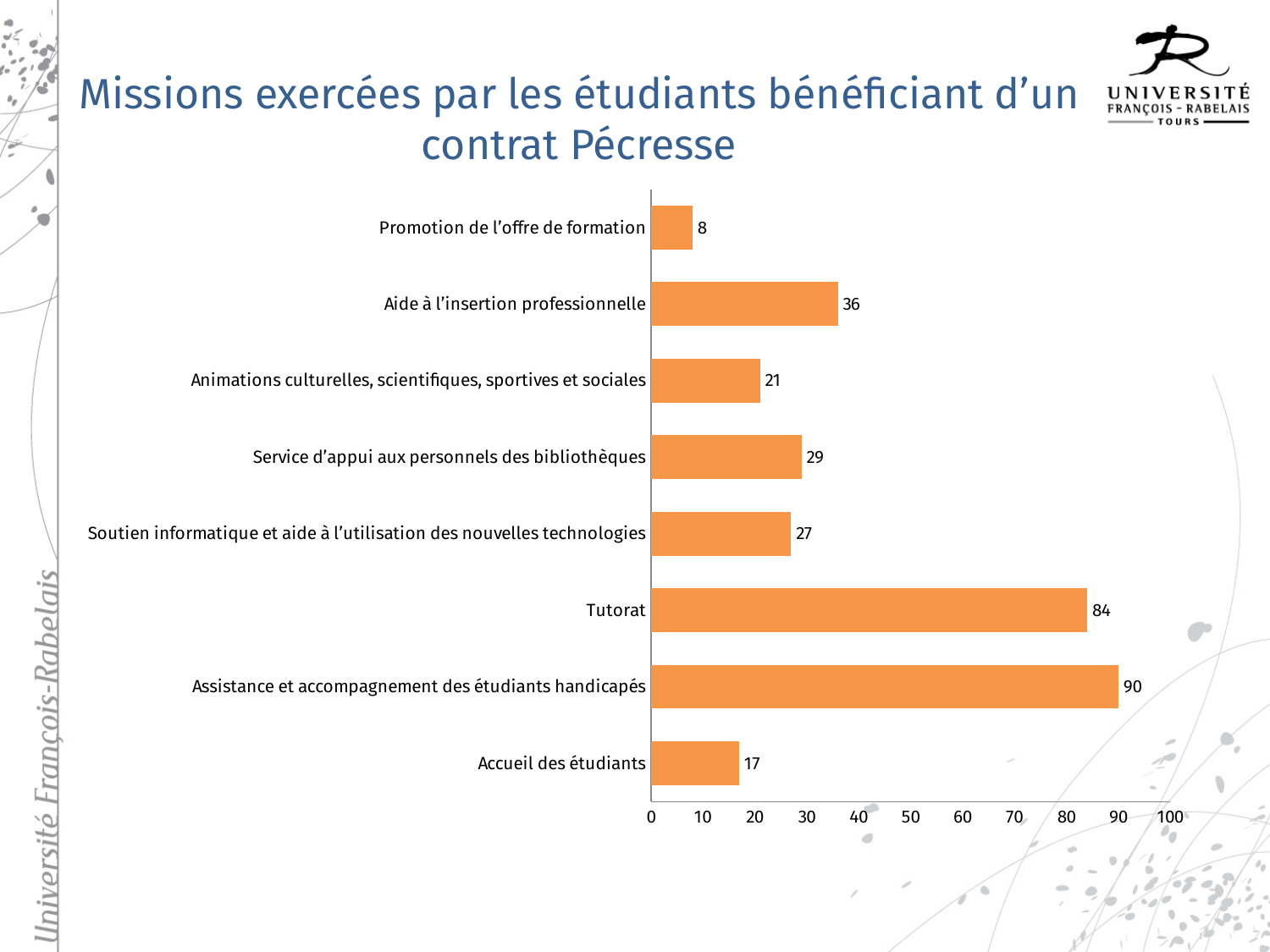

# Missions exercées par les étudiants bénéficiant d’un contrat Pécresse

### Chart

| Category |  |
|---|---|
| Accueil des étudiants | 17.0 |
| Assistance et accompagnement des étudiants handicapés | 90.0 |
| Tutorat | 84.0 |
| Soutien informatique et aide à l’utilisation des nouvelles technologies | 27.0 |
| Service d’appui aux personnels des bibliothèques | 29.0 |
| Animations culturelles, scientifiques, sportives et sociales | 21.0 |
| Aide à l’insertion professionnelle | 36.0 |
| Promotion de l’offre de formation | 8.0 |